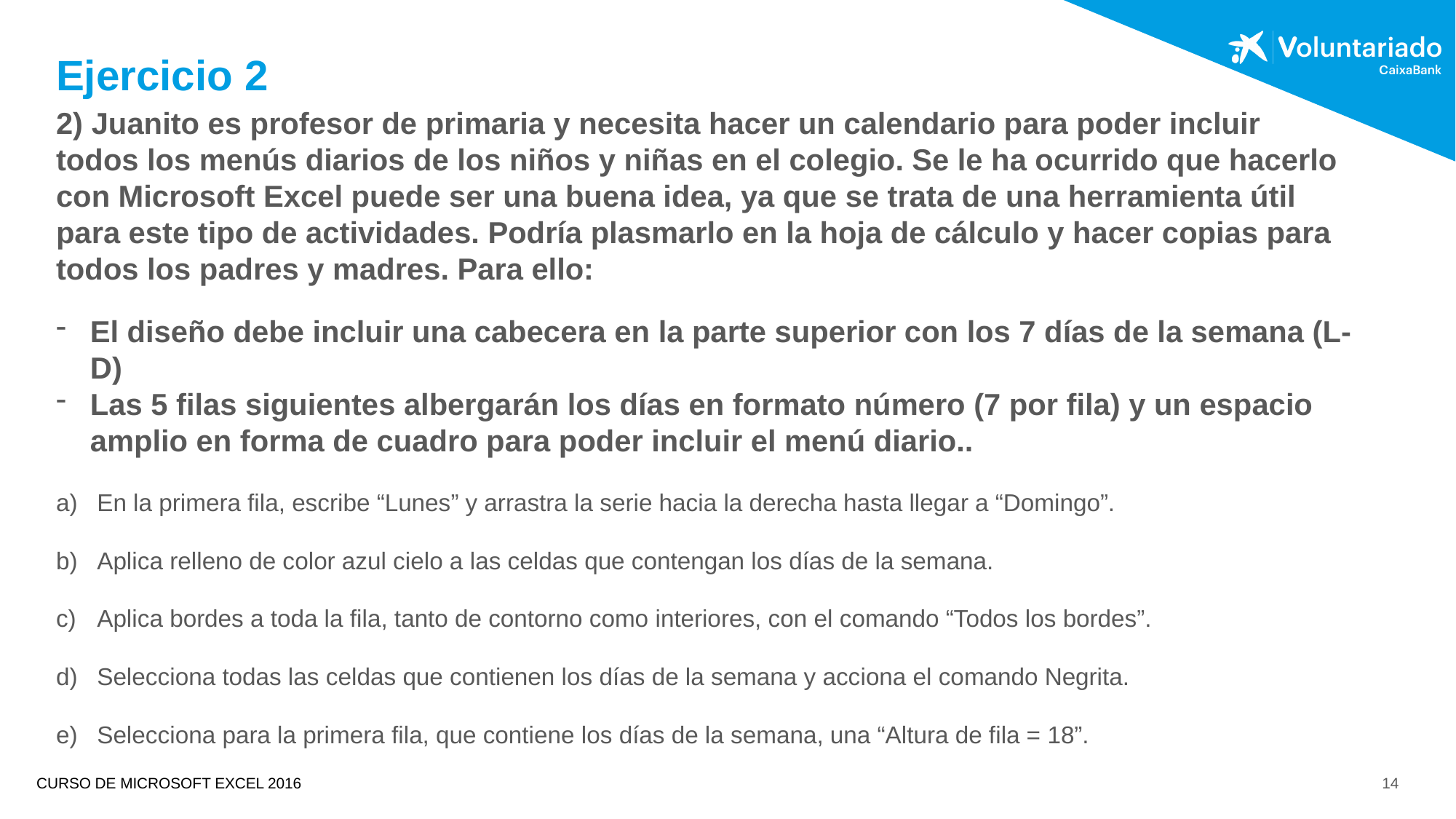

# Ejercicio 2
2) Juanito es profesor de primaria y necesita hacer un calendario para poder incluir todos los menús diarios de los niños y niñas en el colegio. Se le ha ocurrido que hacerlo con Microsoft Excel puede ser una buena idea, ya que se trata de una herramienta útil para este tipo de actividades. Podría plasmarlo en la hoja de cálculo y hacer copias para todos los padres y madres. Para ello:
El diseño debe incluir una cabecera en la parte superior con los 7 días de la semana (L-D)
Las 5 filas siguientes albergarán los días en formato número (7 por fila) y un espacio amplio en forma de cuadro para poder incluir el menú diario..

En la primera fila, escribe “Lunes” y arrastra la serie hacia la derecha hasta llegar a “Domingo”.

Aplica relleno de color azul cielo a las celdas que contengan los días de la semana.

Aplica bordes a toda la fila, tanto de contorno como interiores, con el comando “Todos los bordes”.

Selecciona todas las celdas que contienen los días de la semana y acciona el comando Negrita.

Selecciona para la primera fila, que contiene los días de la semana, una “Altura de fila = 18”.